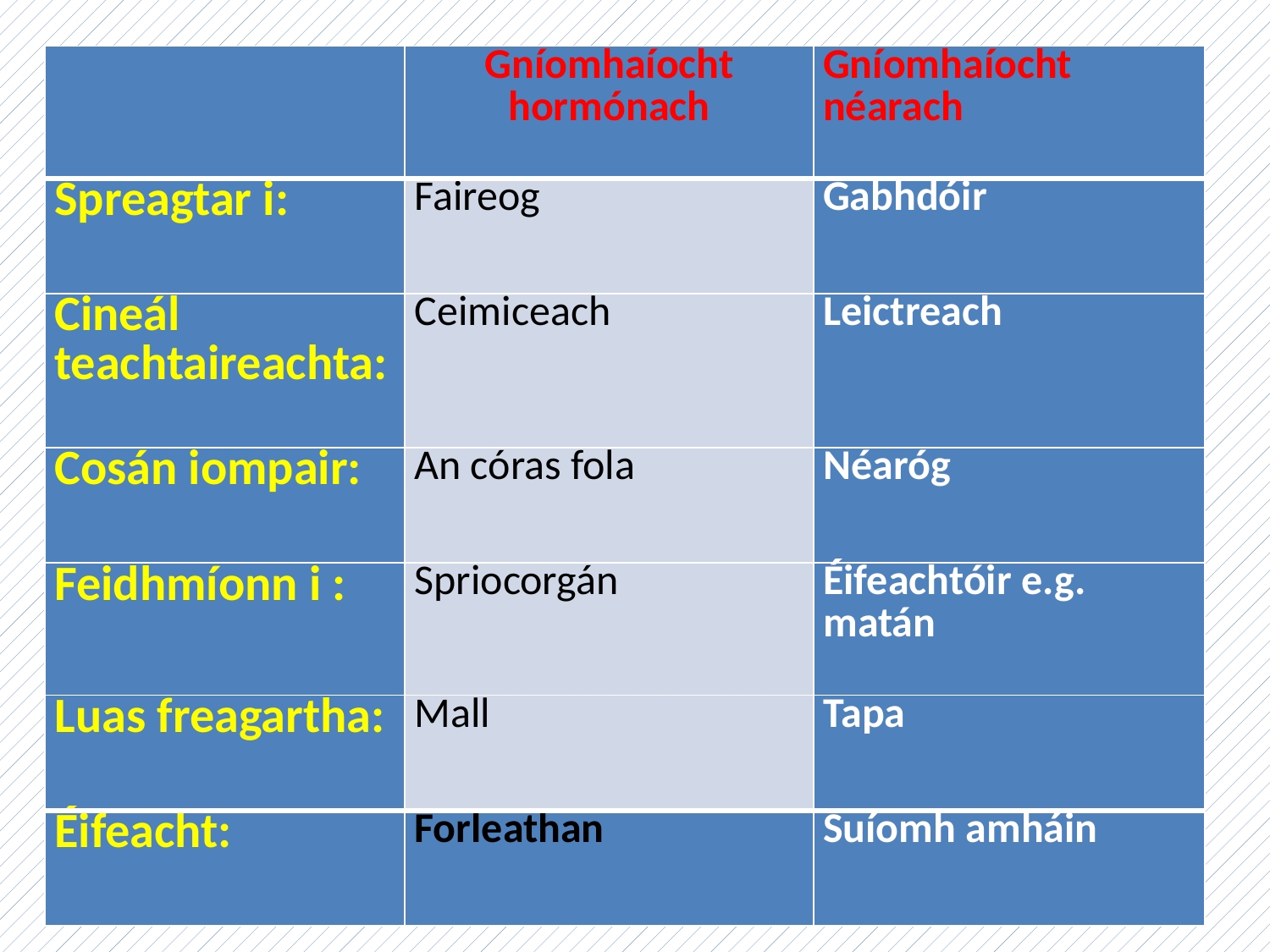

|  | Gníomhaíocht hormónach | Gníomhaíocht néarach |
| --- | --- | --- |
| Spreagtar i: | Faireog | Gabhdóir |
| Cineál teachtaireachta: | Ceimiceach | Leictreach |
| Cosán iompair: | An córas fola | Néaróg |
| Feidhmíonn i : | Spriocorgán | Éifeachtóir e.g. matán |
| Luas freagartha: | Mall | Tapa |
| Éifeacht: | Forleathan | Suíomh amháin |
# .